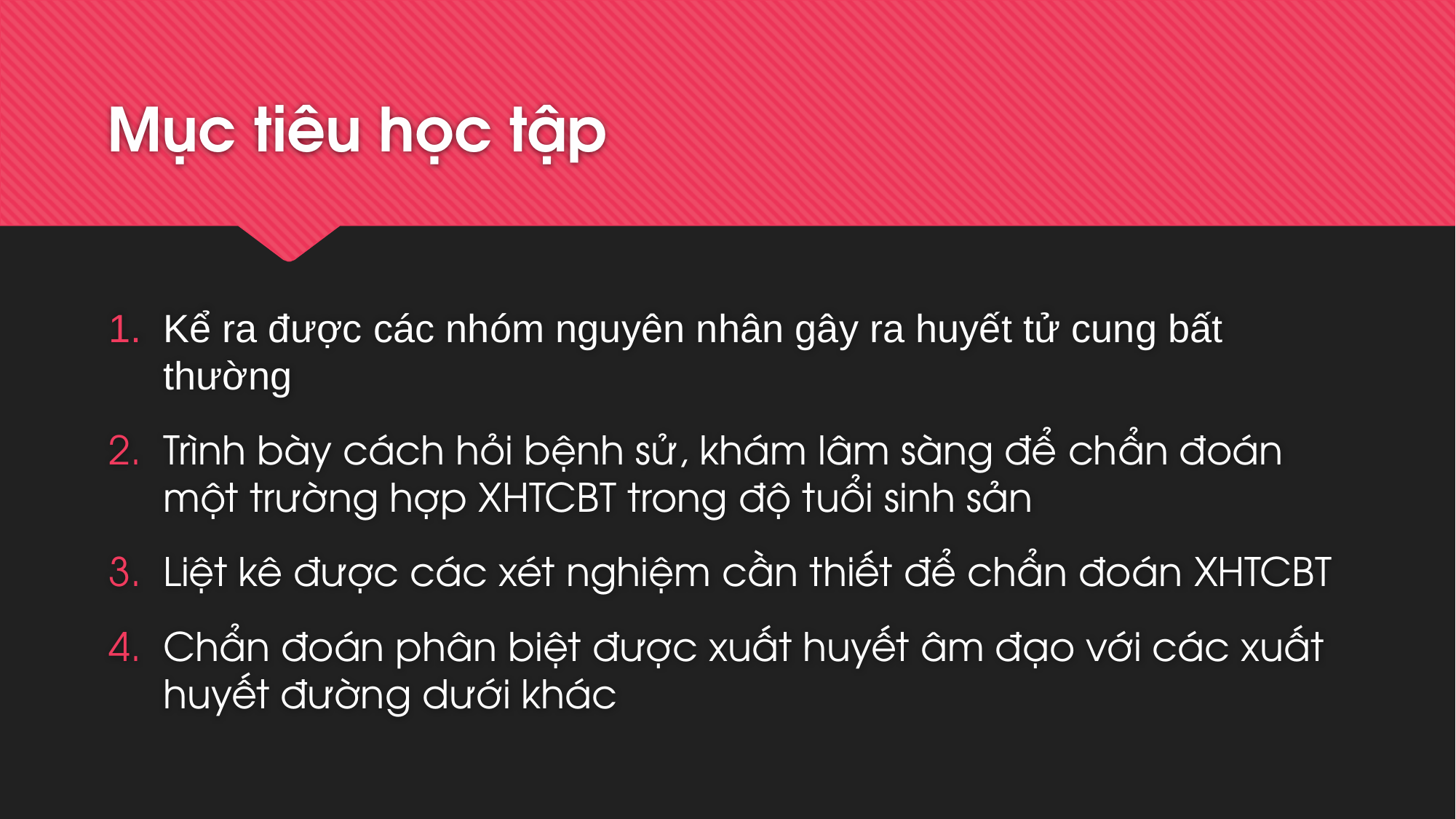

# Mục tiêu học tập

Kể ra được các nhóm nguyên nhân gây ra huyết tử cung bất thường
Trình bày cách hỏi bệnh sử, khám lâm sàng để chẩn đoán một trường hợp XHTCBT trong độ tuổi sinh sản
Liệt kê được các xét nghiệm cần thiết để chẩn đoán XHTCBT
Chẩn đoán phân biệt được xuất huyết âm đạo với các xuất huyết đường dưới khác